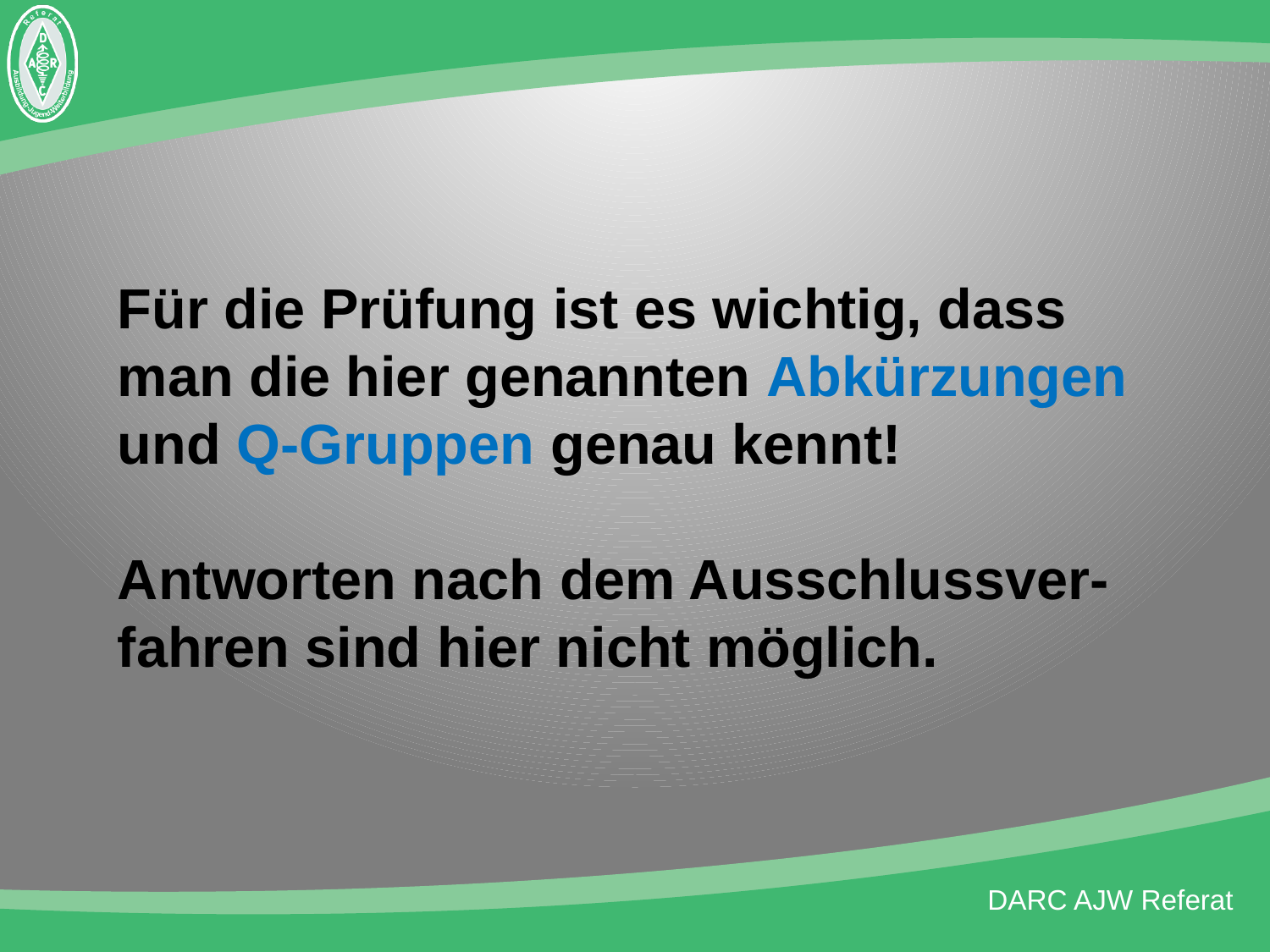

# Für die Prüfung ist es wichtig, dass man die hier genannten Abkürzungen und Q-Gruppen genau kennt! Antworten nach dem Ausschlussver-fahren sind hier nicht möglich.